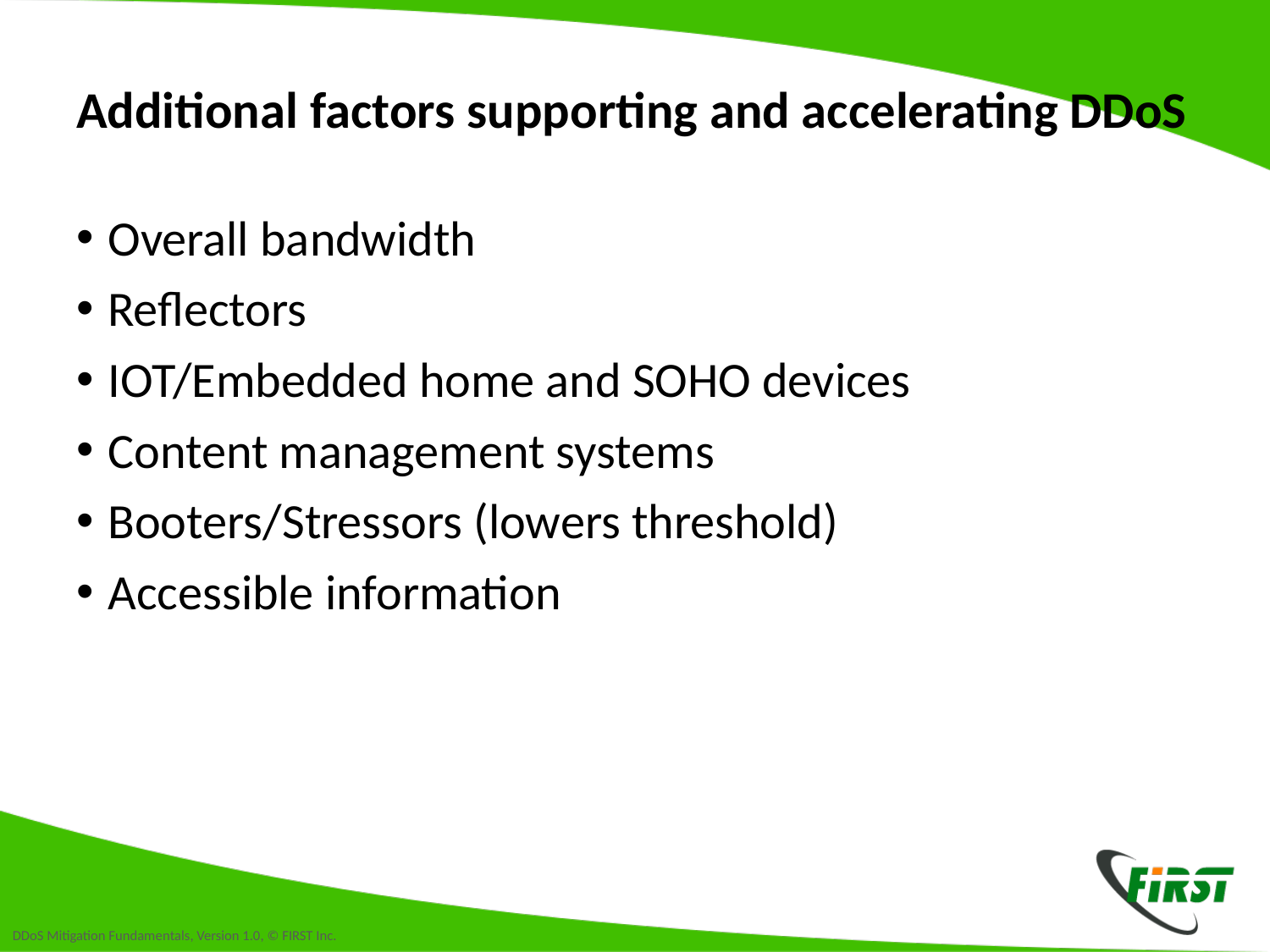

# Additional factors supporting and accelerating DDoS
Overall bandwidth
Reflectors
IOT/Embedded home and SOHO devices
Content management systems
Booters/Stressors (lowers threshold)
Accessible information